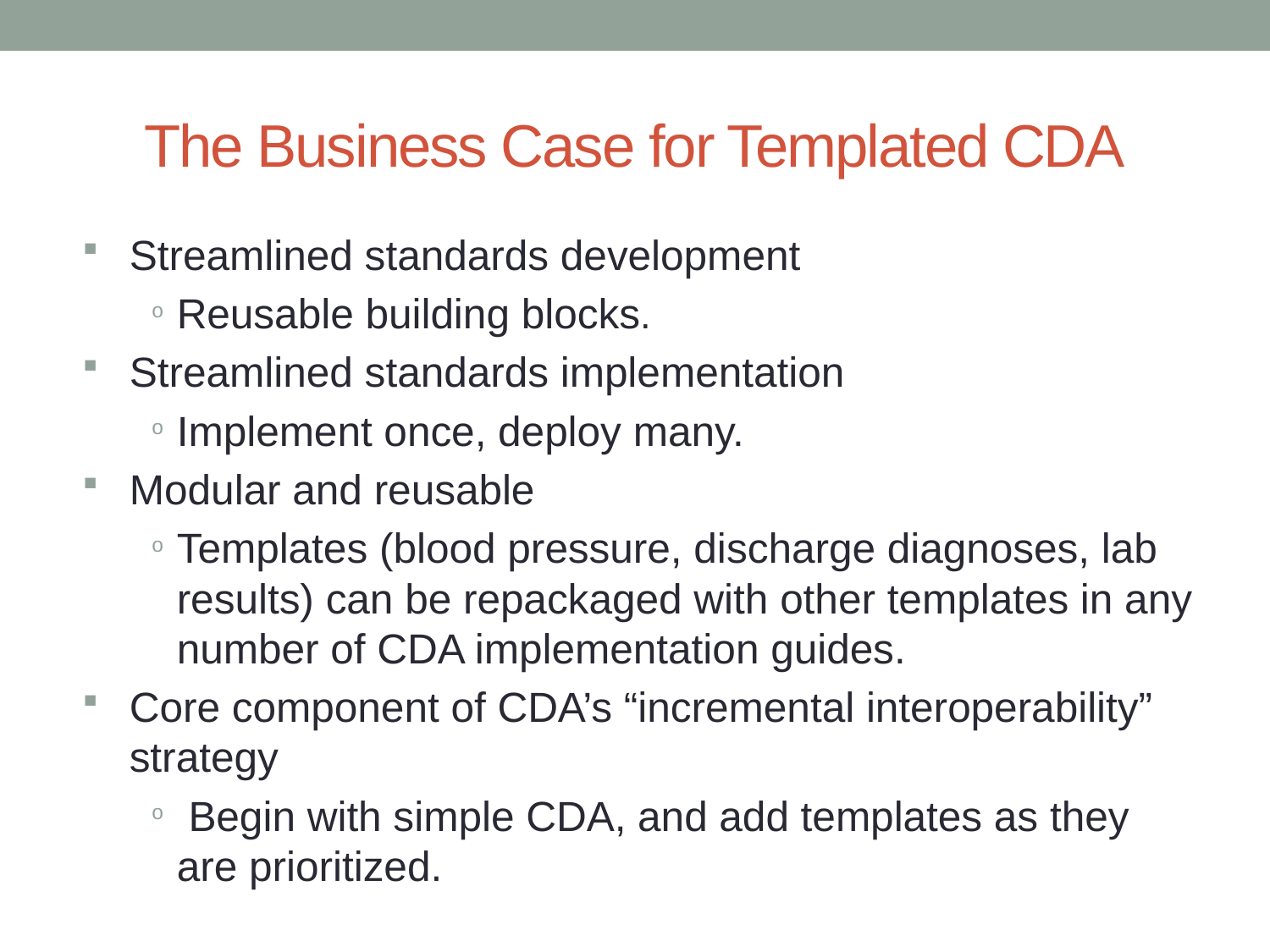

# The Business Case for Templated CDA
Streamlined standards development
Reusable building blocks.
Streamlined standards implementation
Implement once, deploy many.
Modular and reusable
Templates (blood pressure, discharge diagnoses, lab results) can be repackaged with other templates in any number of CDA implementation guides.
Core component of CDA’s “incremental interoperability” strategy
 Begin with simple CDA, and add templates as they are prioritized.